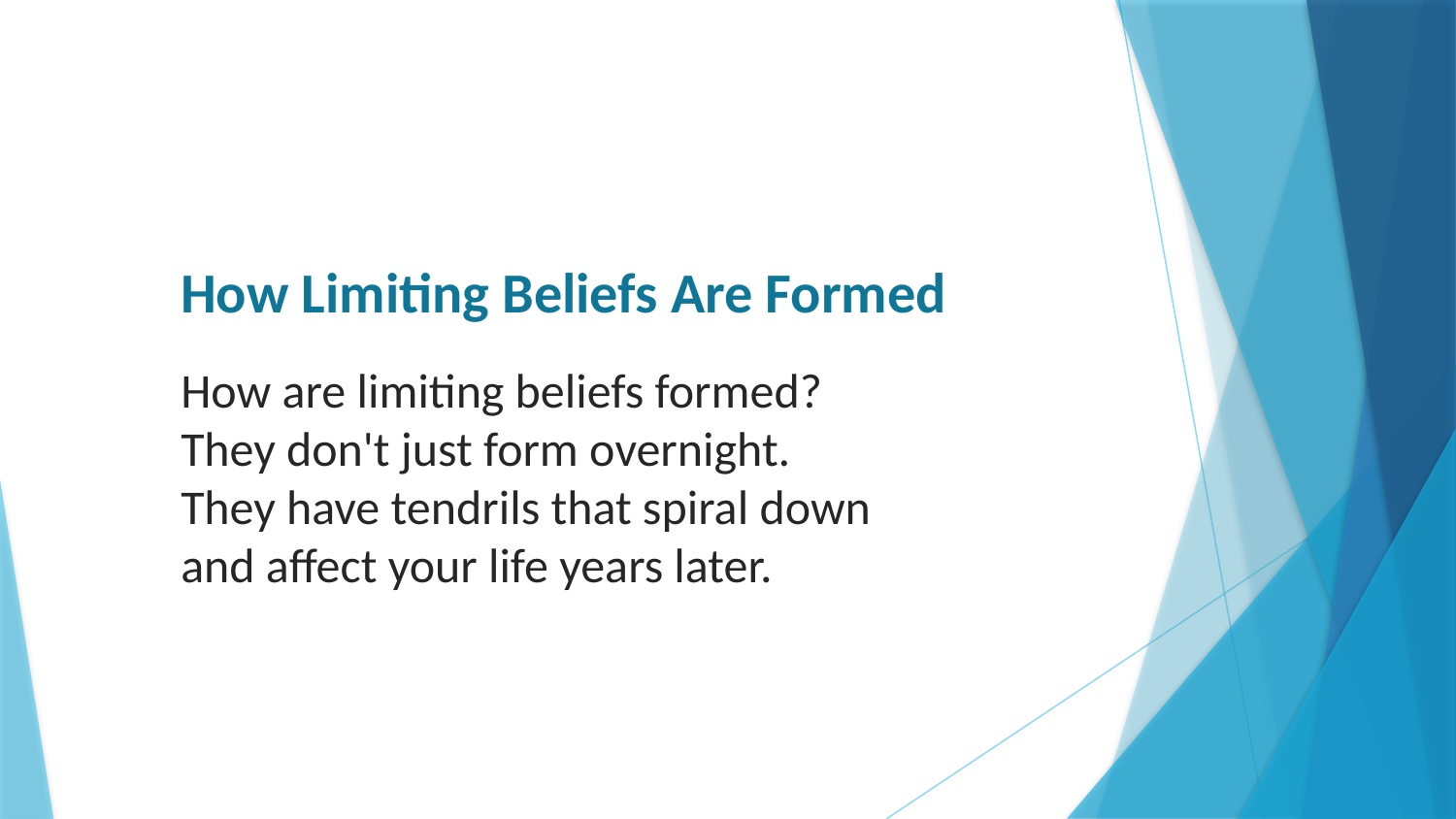

# How Limiting Beliefs Are Formed
How are limiting beliefs formed? They don't just form overnight. They have tendrils that spiral down and affect your life years later.